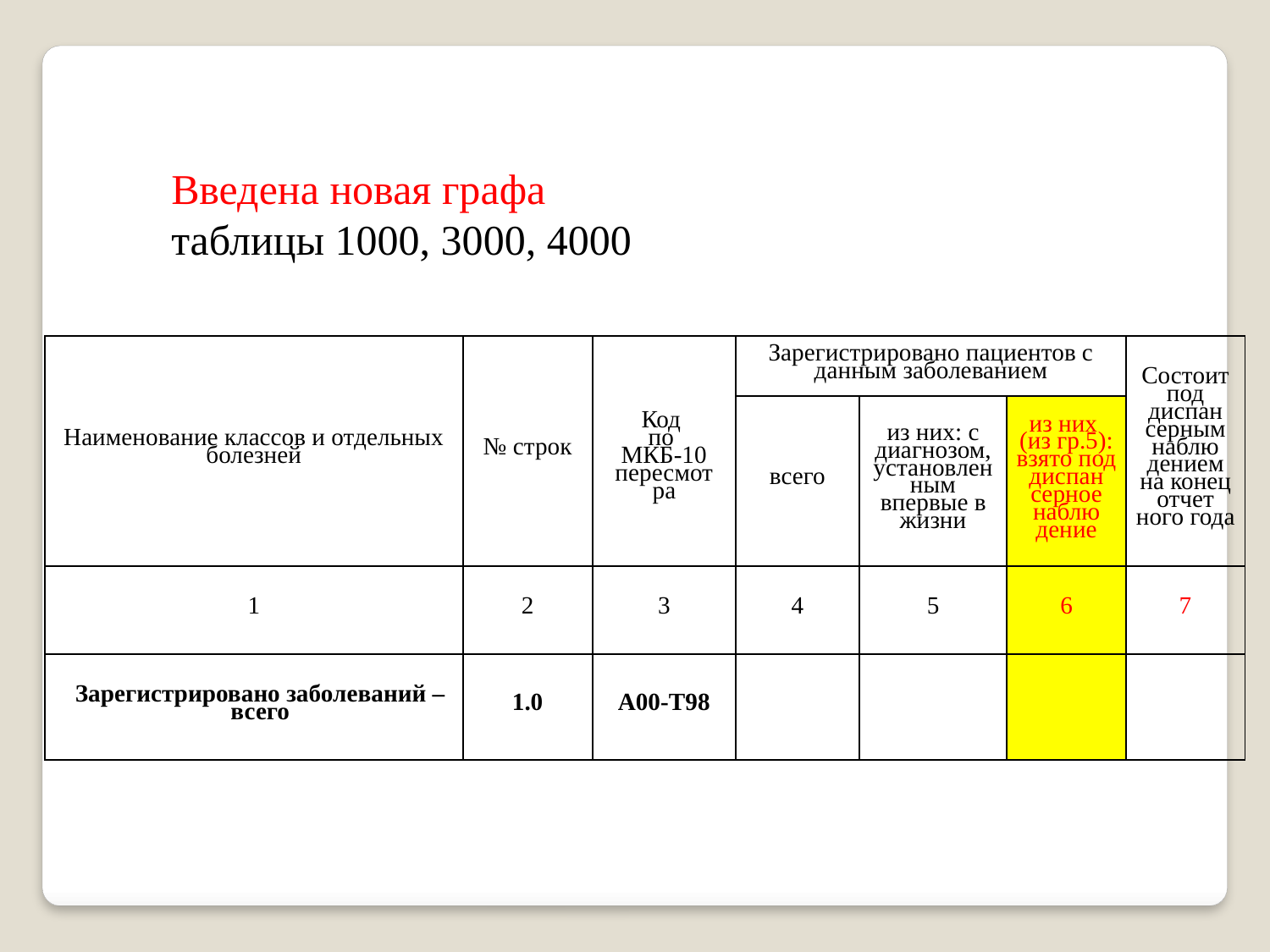

Введена новая графа
таблицы 1000, 3000, 4000

| Наименование классов и отдельных болезней | № строк | Код по МКБ-10 пересмот ра | Зарегистрировано пациентов с данным заболеванием |  |  | Состоит под диспан серным наблю дением на конец отчет ного года |
| --- | --- | --- | --- | --- | --- | --- |
|  |  |  | всего | из них: с диагнозом, установлен ным впервые в жизни | из них (из гр.5): взято под диспан серное наблю дение |  |
| 1 | 2 | 3 | 4 | 5 | 6 | 7 |
| Зарегистрировано заболеваний – всего | 1.0 | А00-Т98 |  |  |  |  |